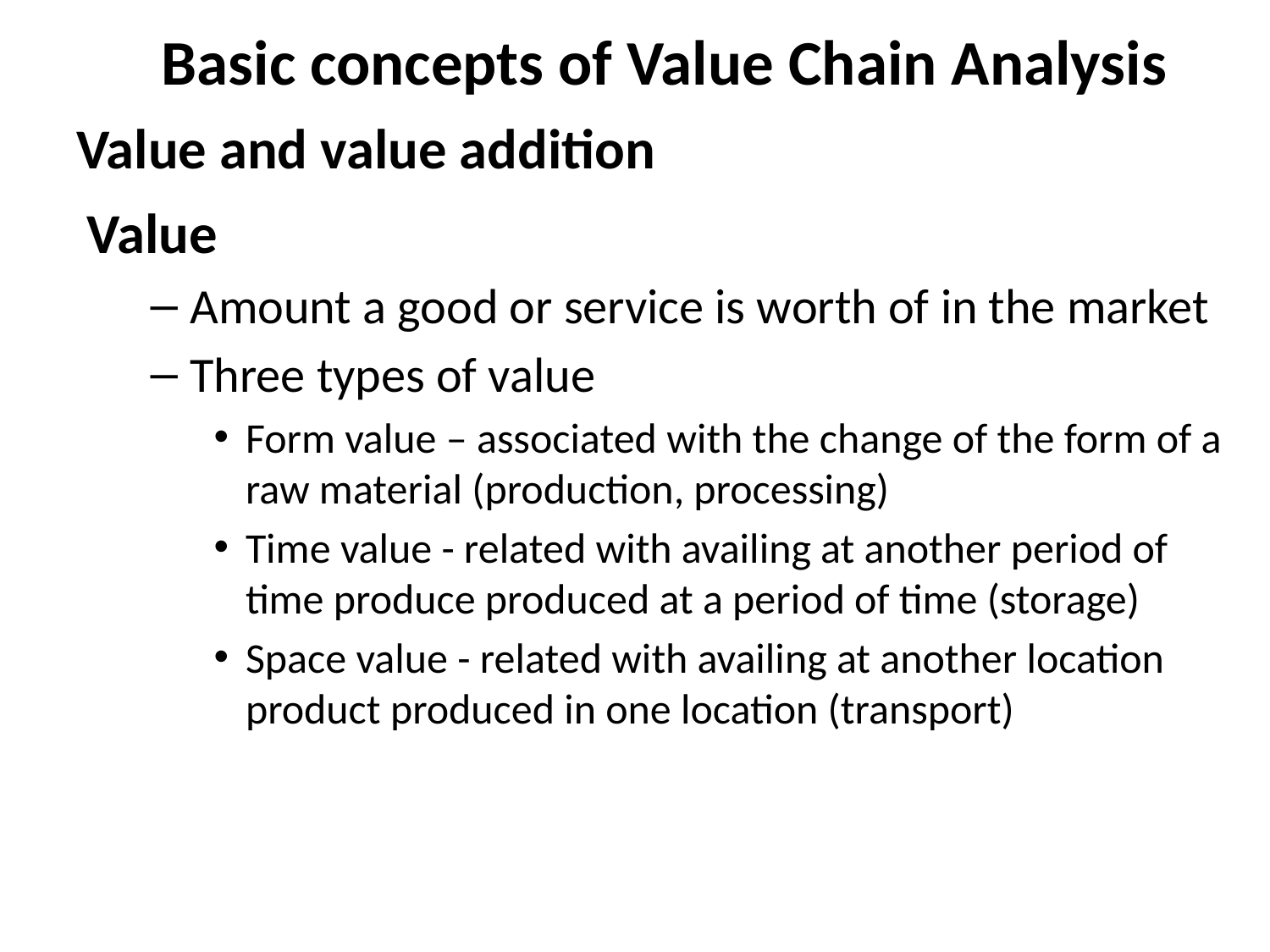

# Basic concepts of Value Chain Analysis
Value and value addition
Value
Amount a good or service is worth of in the market
Three types of value
Form value – associated with the change of the form of a raw material (production, processing)
Time value - related with availing at another period of time produce produced at a period of time (storage)
Space value - related with availing at another location product produced in one location (transport)